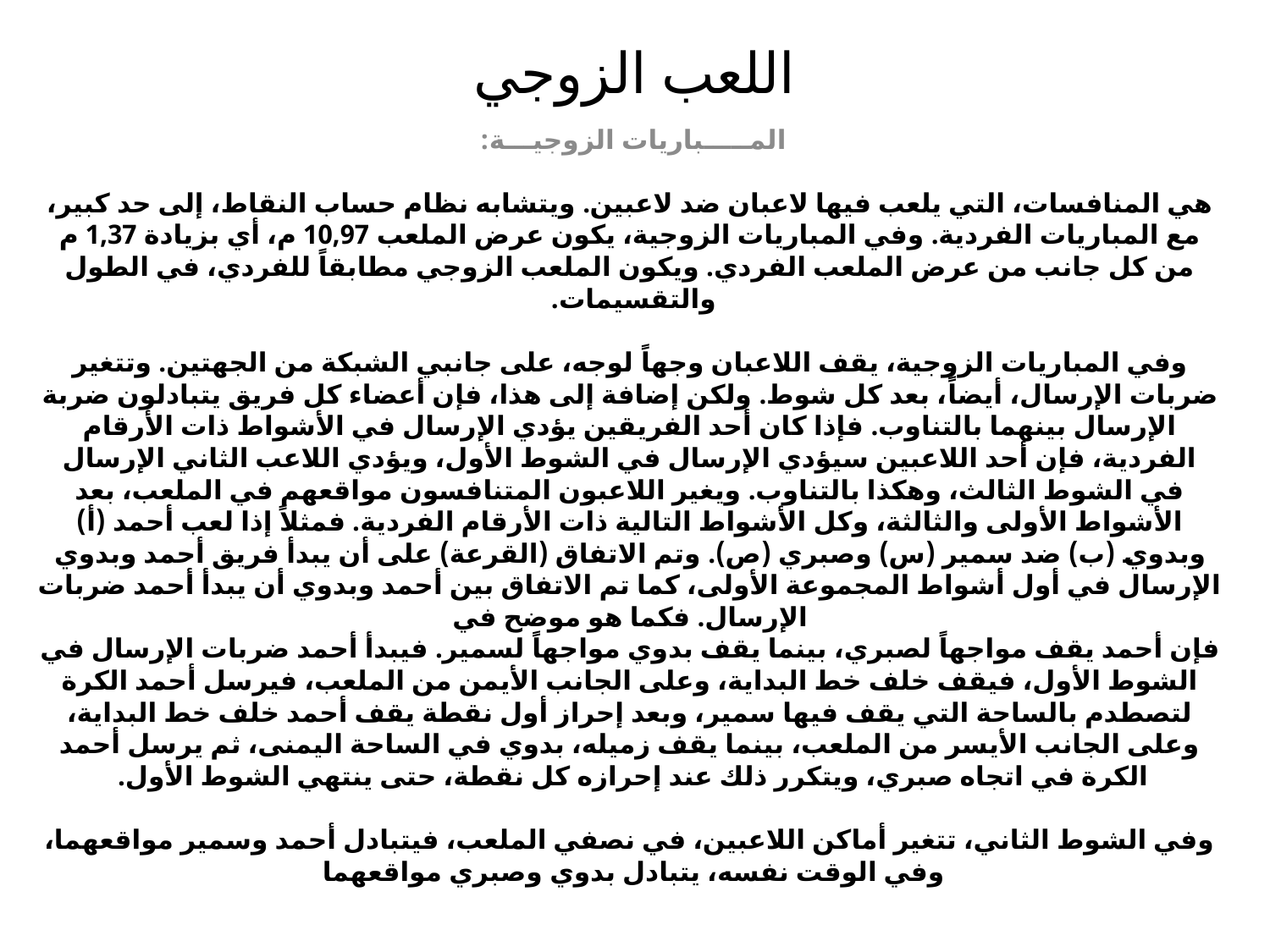

# اللعب الزوجي
المـــــباريات الزوجيـــة: 
هي المنافسات، التي يلعب فيها لاعبان ضد لاعبين. ويتشابه نظام حساب النقاط، إلى حد كبير، مع المباريات الفردية. وفي المباريات الزوجية، يكون عرض الملعب 10,97 م، أي بزيادة 1,37 م من كل جانب من عرض الملعب الفردي. ويكون الملعب الزوجي مطابقاً للفردي، في الطول والتقسيمات. 
وفي المباريات الزوجية، يقف اللاعبان وجهاً لوجه، على جانبي الشبكة من الجهتين. وتتغير ضربات الإرسال، أيضاً، بعد كل شوط. ولكن إضافة إلى هذا، فإن أعضاء كل فريق يتبادلون ضربة الإرسال بينهما بالتناوب. فإذا كان أحد الفريقين يؤدي الإرسال في الأشواط ذات الأرقام الفردية، فإن أحد اللاعبين سيؤدي الإرسال في الشوط الأول، ويؤدي اللاعب الثاني الإرسال في الشوط الثالث، وهكذا بالتناوب. ويغير اللاعبون المتنافسون مواقعهم في الملعب، بعد الأشواط الأولى والثالثة، وكل الأشواط التالية ذات الأرقام الفردية. فمثلاً إذا لعب أحمد (أ) وبدوي (ب) ضد سمير (س) وصبري (ص). وتم الاتفاق (القرعة) على أن يبدأ فريق أحمد وبدوي الإرسال في أول أشواط المجموعة الأولى، كما تم الاتفاق بين أحمد وبدوي أن يبدأ أحمد ضربات الإرسال. فكما هو موضح في
فإن أحمد يقف مواجهاً لصبري، بينما يقف بدوي مواجهاً لسمير. فيبدأ أحمد ضربات الإرسال في الشوط الأول، فيقف خلف خط البداية، وعلى الجانب الأيمن من الملعب، فيرسل أحمد الكرة لتصطدم بالساحة التي يقف فيها سمير، وبعد إحراز أول نقطة يقف أحمد خلف خط البداية، وعلى الجانب الأيسر من الملعب، بينما يقف زميله، بدوي في الساحة اليمنى، ثم يرسل أحمد الكرة في اتجاه صبري، ويتكرر ذلك عند إحرازه كل نقطة، حتى ينتهي الشوط الأول. 
وفي الشوط الثاني، تتغير أماكن اللاعبين، في نصفي الملعب، فيتبادل أحمد وسمير مواقعهما، وفي الوقت نفسه، يتبادل بدوي وصبري مواقعهما